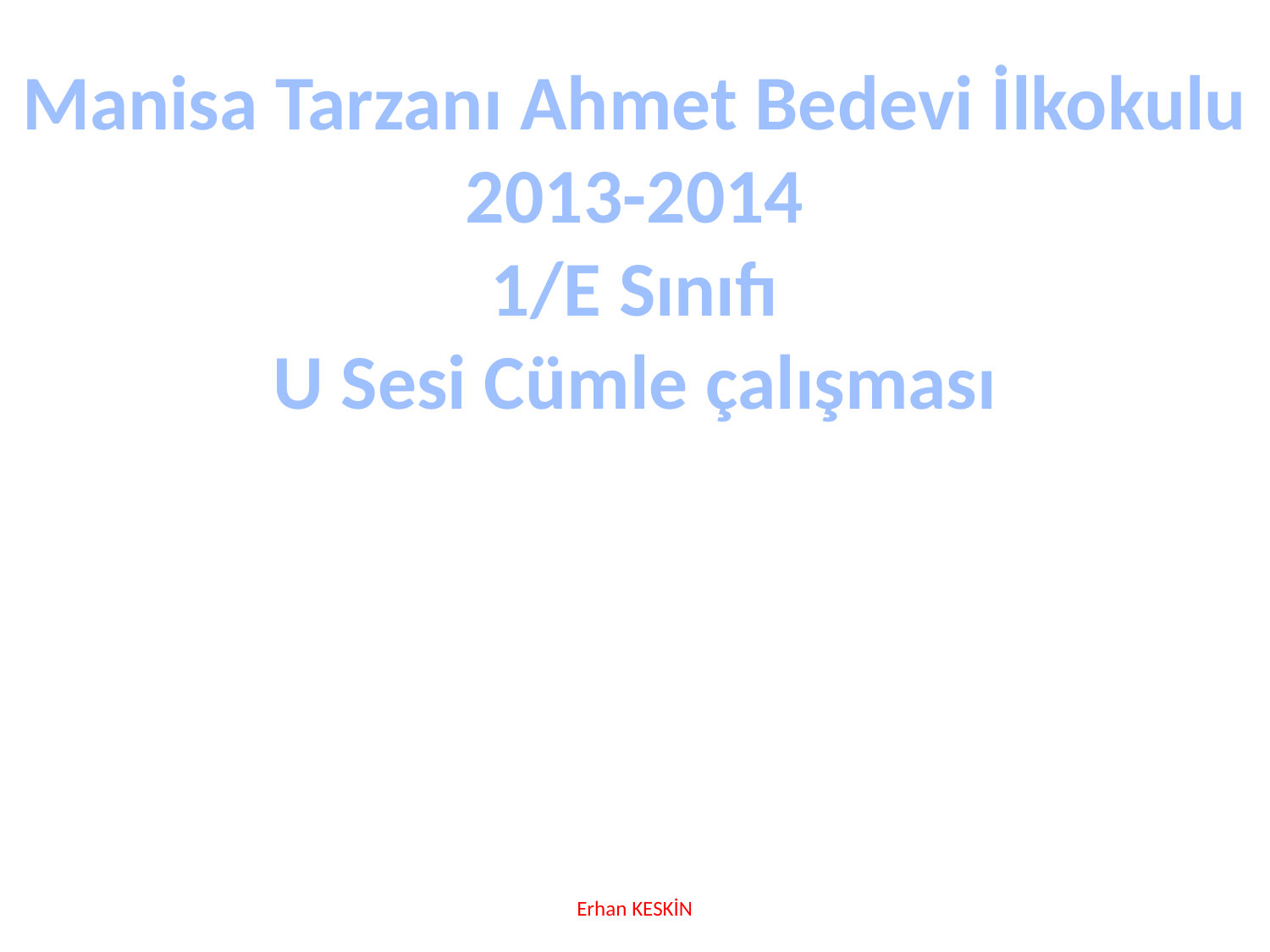

Manisa Tarzanı Ahmet Bedevi İlkokulu
2013-2014
1/E Sınıfı
U Sesi Cümle çalışması
Erhan KESKİN